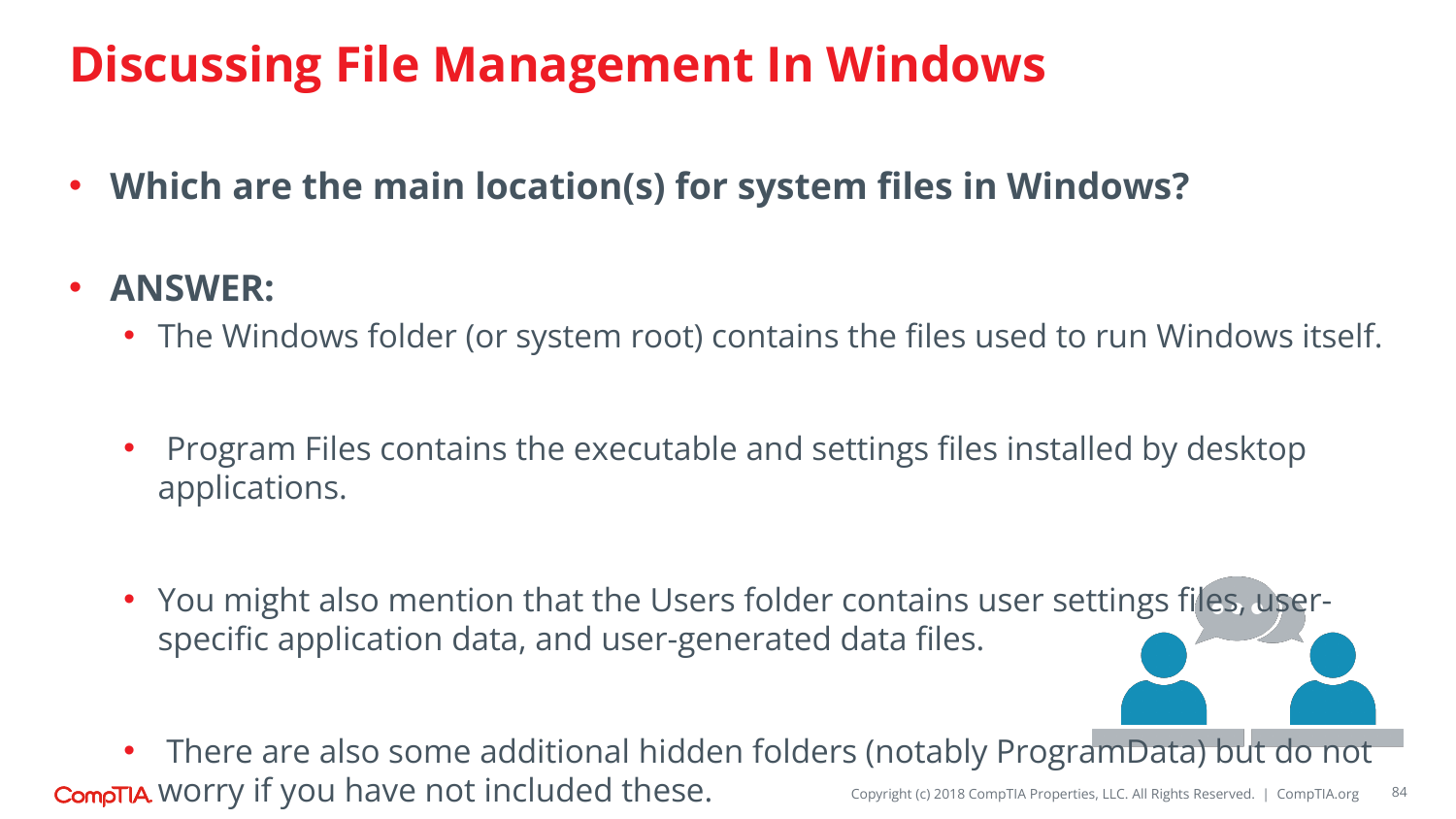

# Discussing File Management In Windows
Which are the main location(s) for system files in Windows?

ANSWER:
The Windows folder (or system root) contains the files used to run Windows itself.

 Program Files contains the executable and settings files installed by desktop applications.

You might also mention that the Users folder contains user settings files, user-specific application data, and user-generated data files.

 There are also some additional hidden folders (notably ProgramData) but do not worry if you have not included these.
84